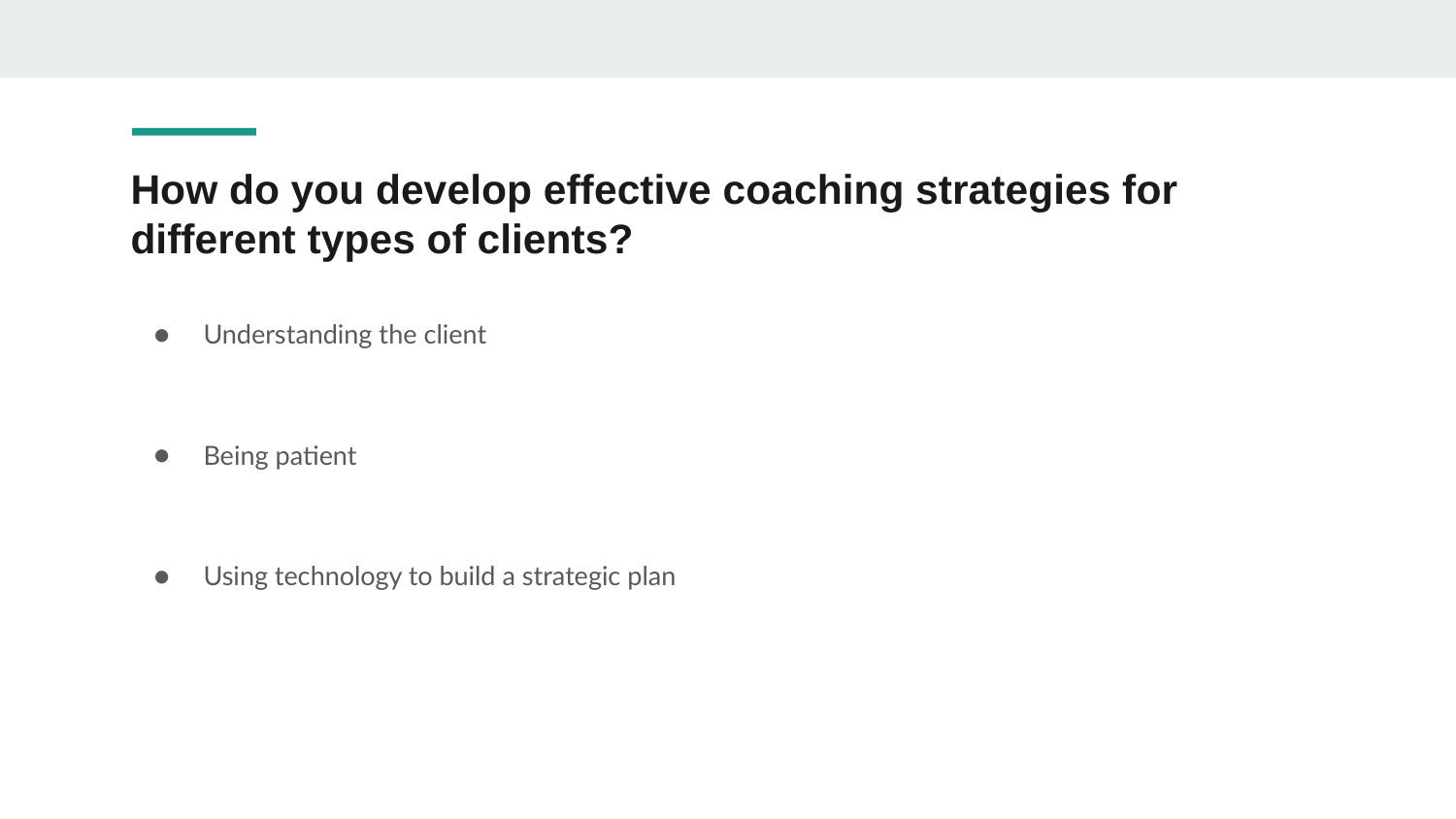

# How do you develop effective coaching strategies for different types of clients?
Understanding the client

Being patient

Using technology to build a strategic plan